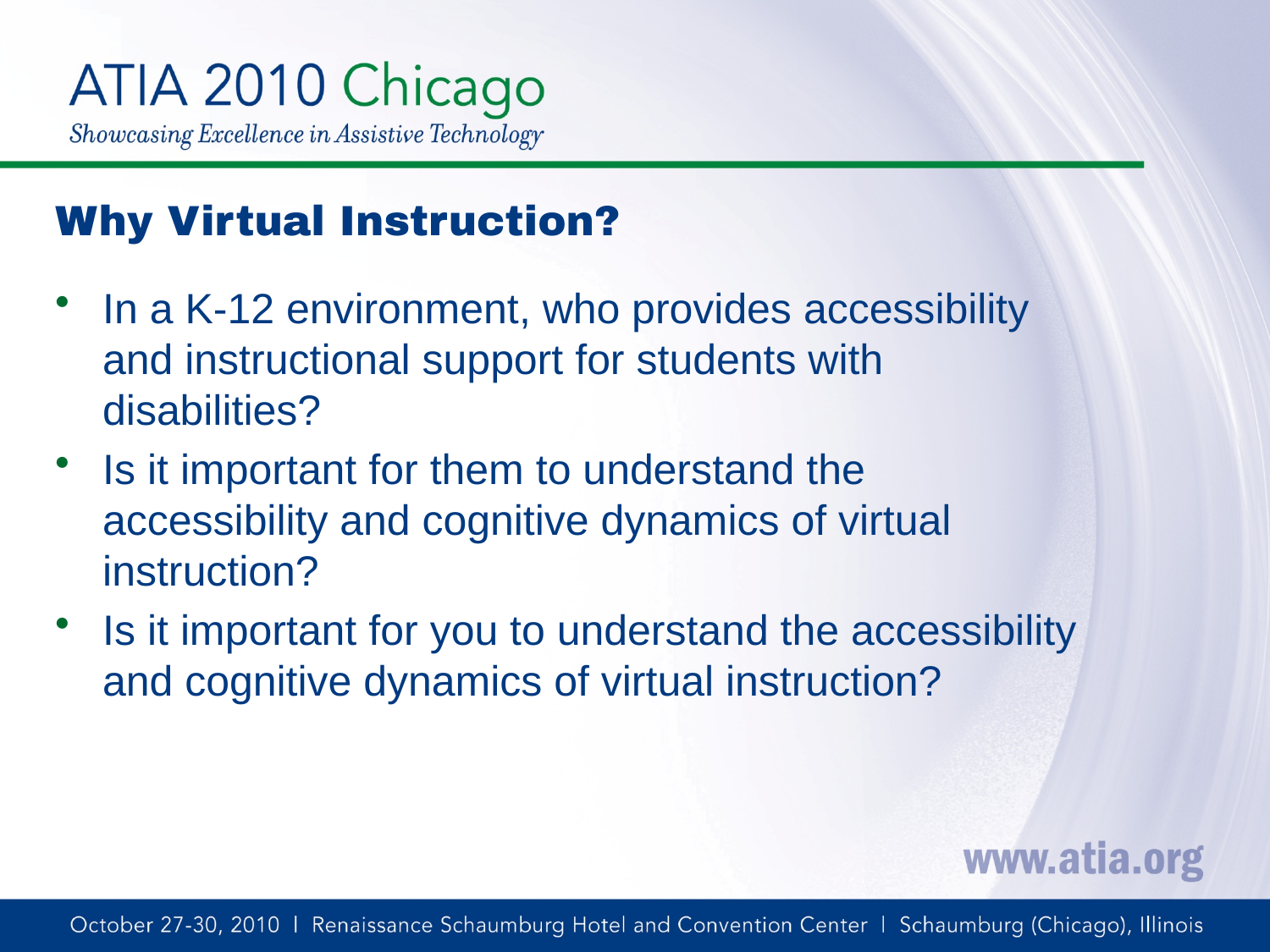

# Why Virtual Instruction?
In a K-12 environment, who provides accessibility and instructional support for students with disabilities?
Is it important for them to understand the accessibility and cognitive dynamics of virtual instruction?
Is it important for you to understand the accessibility and cognitive dynamics of virtual instruction?